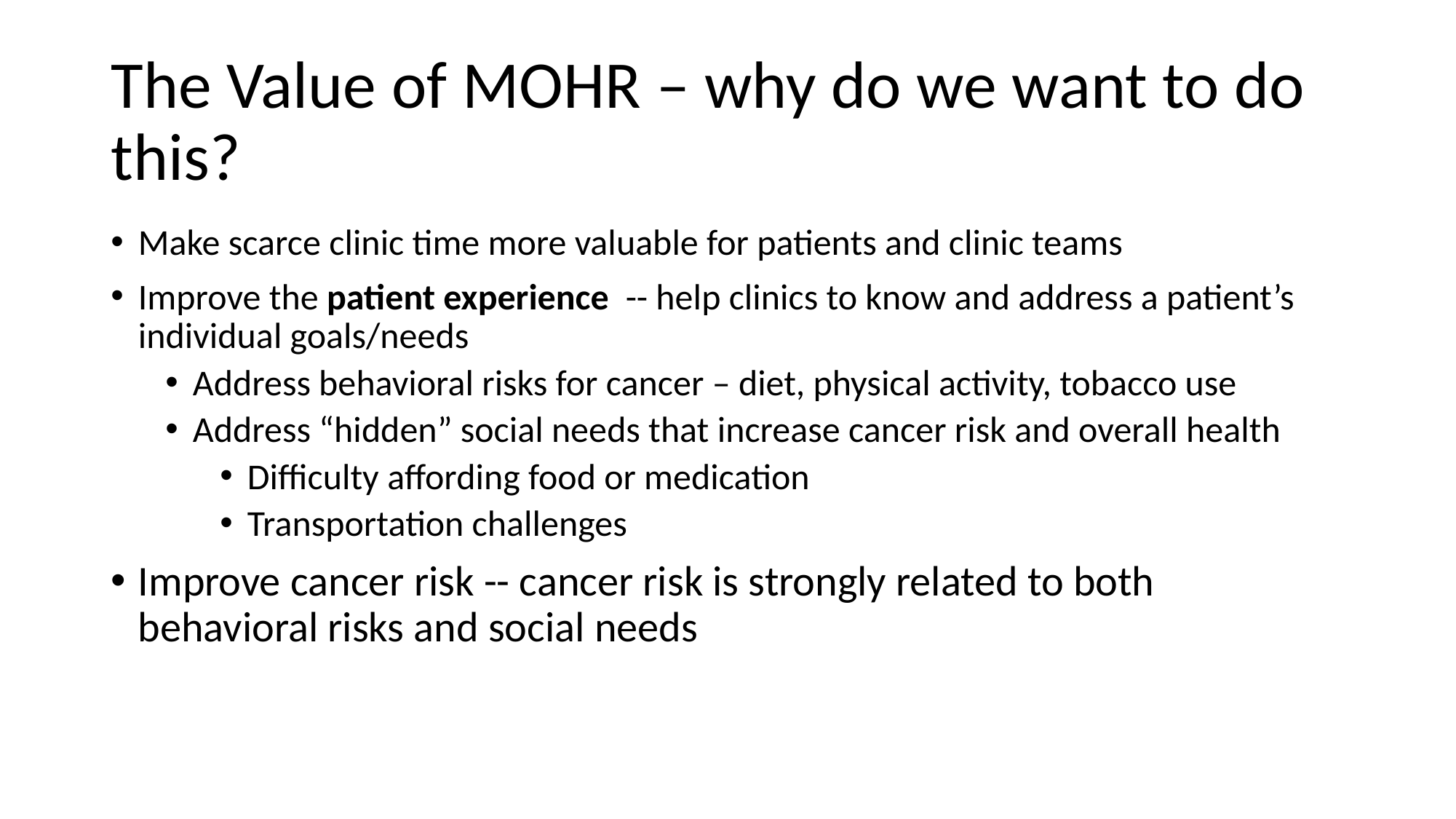

# The Value of MOHR – why do we want to do this?
Make scarce clinic time more valuable for patients and clinic teams
Improve the patient experience  -- help clinics to know and address a patient’s individual goals/needs
Address behavioral risks for cancer – diet, physical activity, tobacco use
Address “hidden” social needs that increase cancer risk and overall health
Difficulty affording food or medication
Transportation challenges
Improve cancer risk -- cancer risk is strongly related to both behavioral risks and social needs